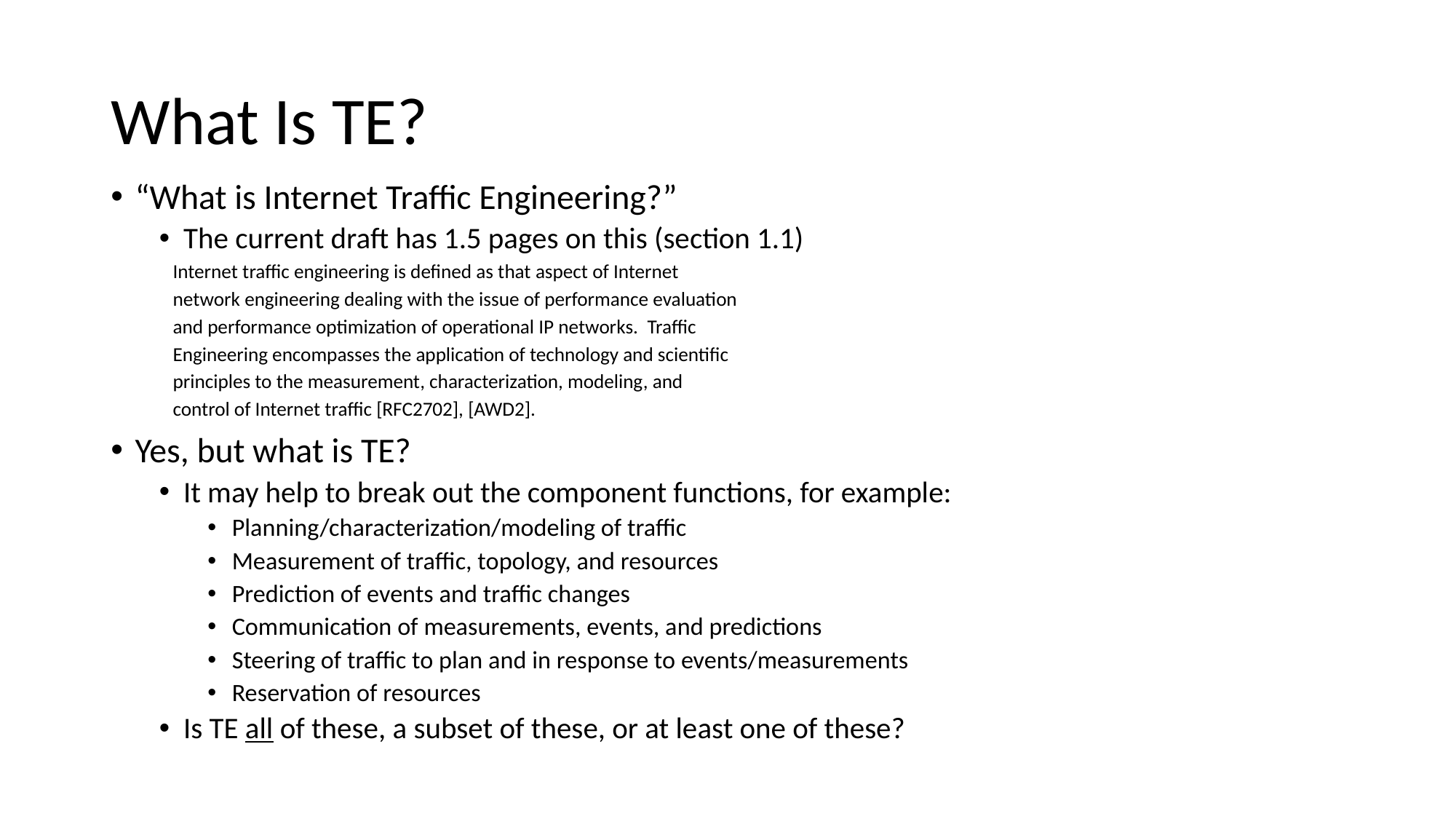

# What Is TE?
“What is Internet Traffic Engineering?”
The current draft has 1.5 pages on this (section 1.1)
   Internet traffic engineering is defined as that aspect of Internet
   network engineering dealing with the issue of performance evaluation
   and performance optimization of operational IP networks.  Traffic
   Engineering encompasses the application of technology and scientific
   principles to the measurement, characterization, modeling, and
   control of Internet traffic [RFC2702], [AWD2].
Yes, but what is TE?
It may help to break out the component functions, for example:
Planning/characterization/modeling of traffic
Measurement of traffic, topology, and resources
Prediction of events and traffic changes
Communication of measurements, events, and predictions
Steering of traffic to plan and in response to events/measurements
Reservation of resources
Is TE all of these, a subset of these, or at least one of these?